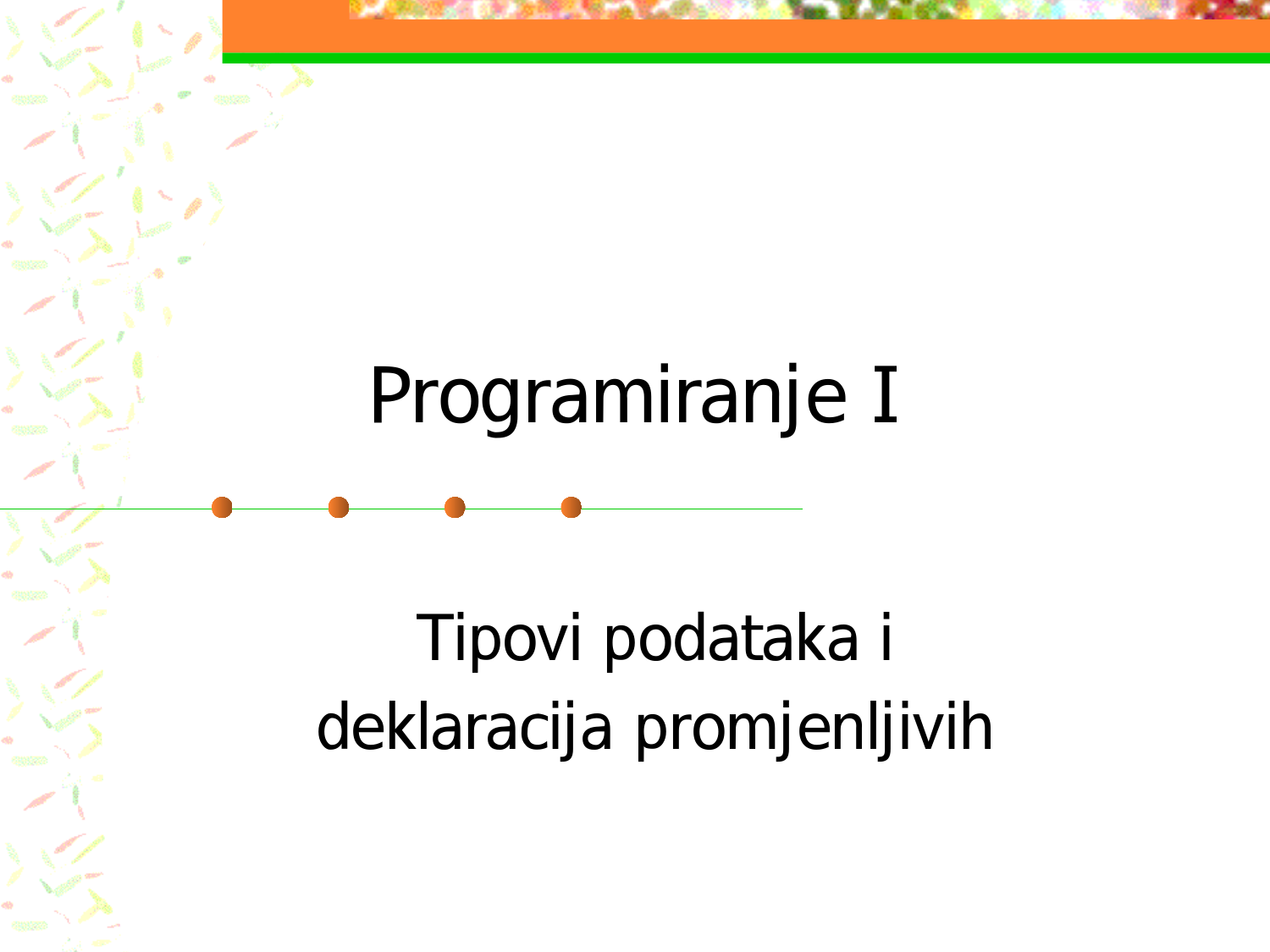

# Programiranje I
Tipovi podataka i
deklaracija promjenljivih